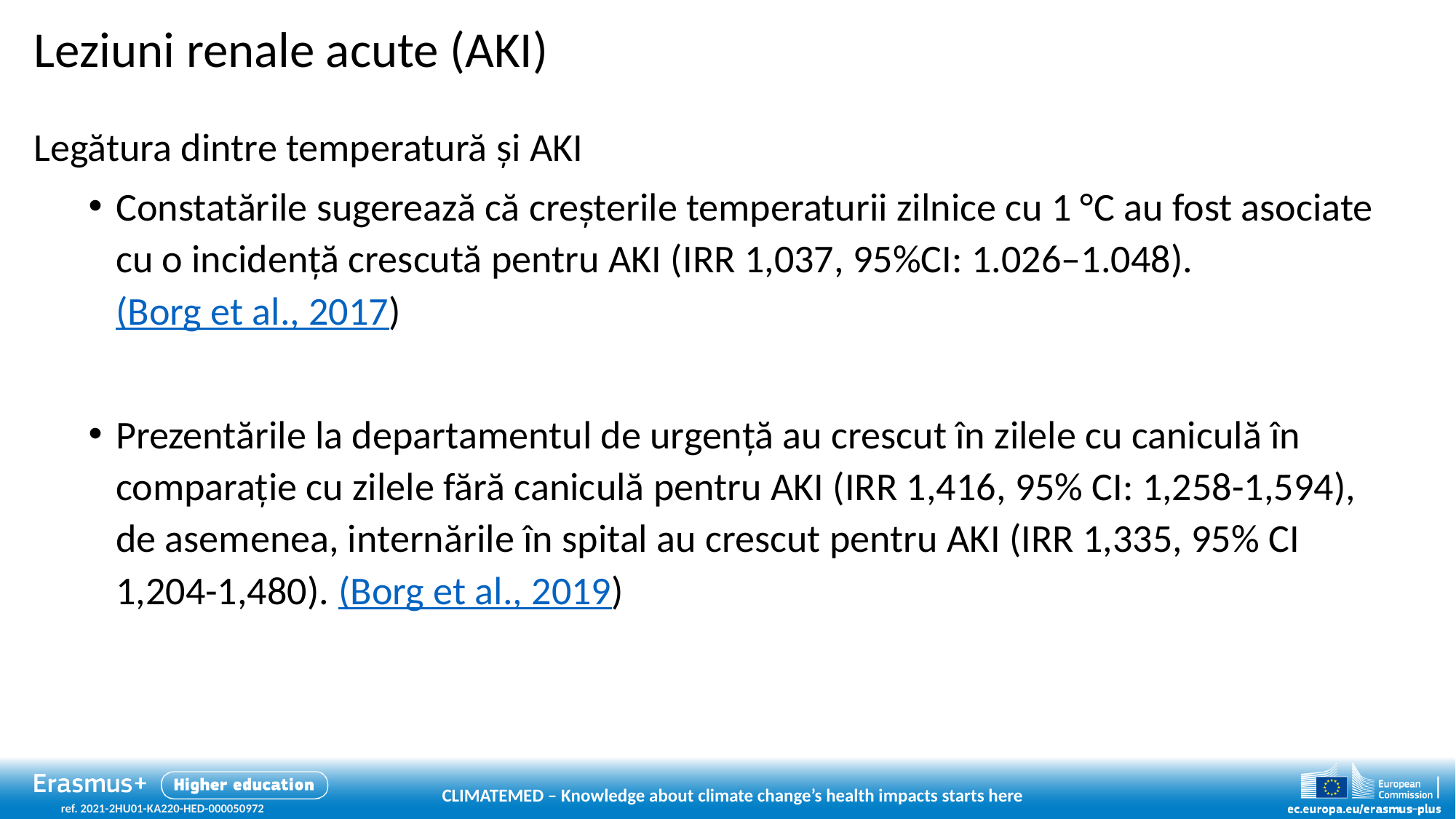

# Leziuni renale acute (AKI)
Legătura dintre temperatură și AKI
Constatările sugerează că creșterile temperaturii zilnice cu 1 °C au fost asociate cu o incidență crescută pentru AKI (IRR 1,037, 95%CI: 1.026–1.048). (Borg et al., 2017)

Prezentările la departamentul de urgență au crescut în zilele cu caniculă în comparație cu zilele fără caniculă pentru AKI (IRR 1,416, 95% CI: 1,258-1,594), de asemenea, internările în spital au crescut pentru AKI (IRR 1,335, 95% CI 1,204-1,480). (Borg et al., 2019)